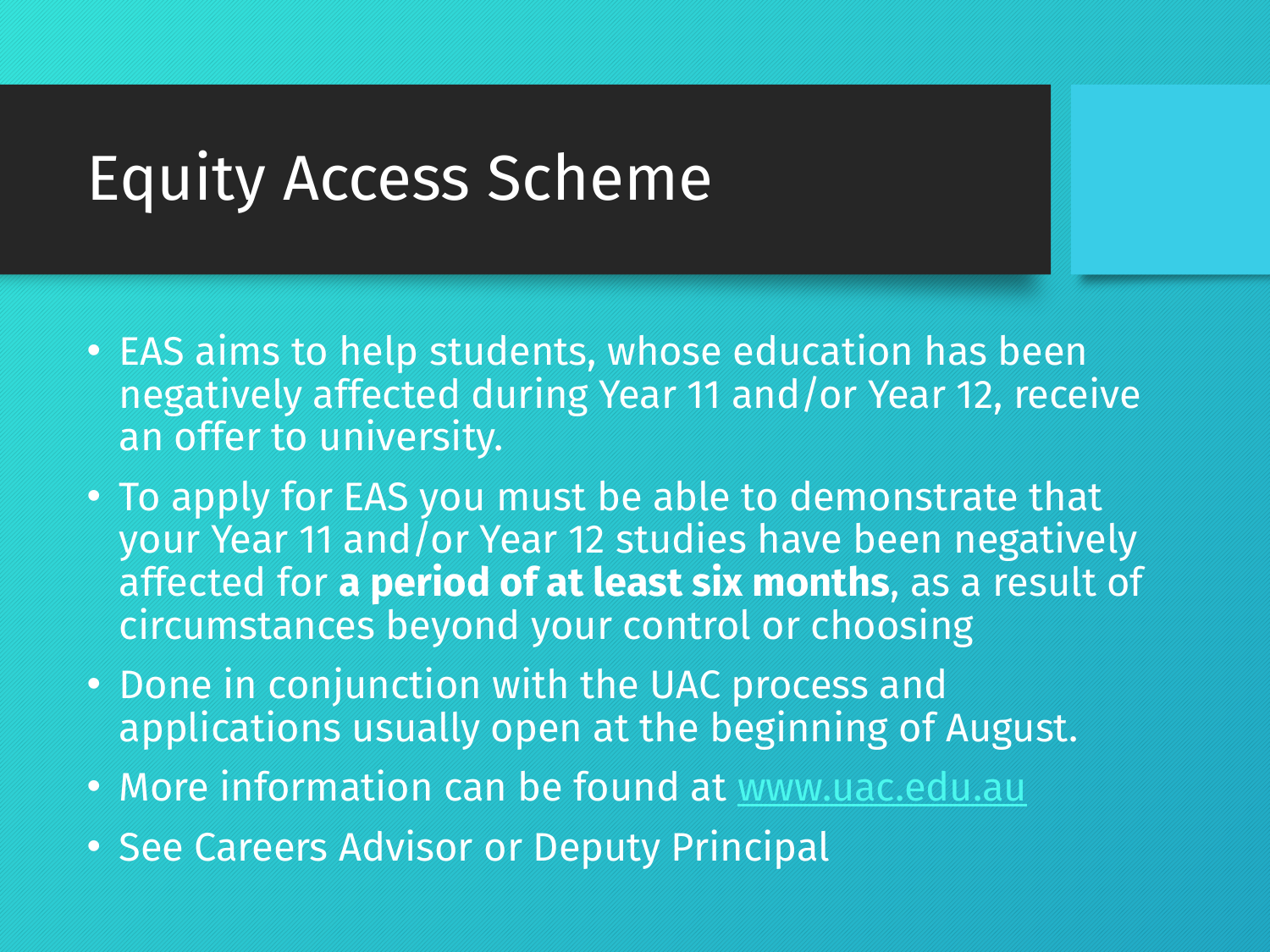

# Equity Access Scheme
EAS aims to help students, whose education has been negatively affected during Year 11 and/or Year 12, receive an offer to university.
To apply for EAS you must be able to demonstrate that your Year 11 and/or Year 12 studies have been negatively affected for a period of at least six months, as a result of circumstances beyond your control or choosing
Done in conjunction with the UAC process and applications usually open at the beginning of August.
More information can be found at www.uac.edu.au
See Careers Advisor or Deputy Principal